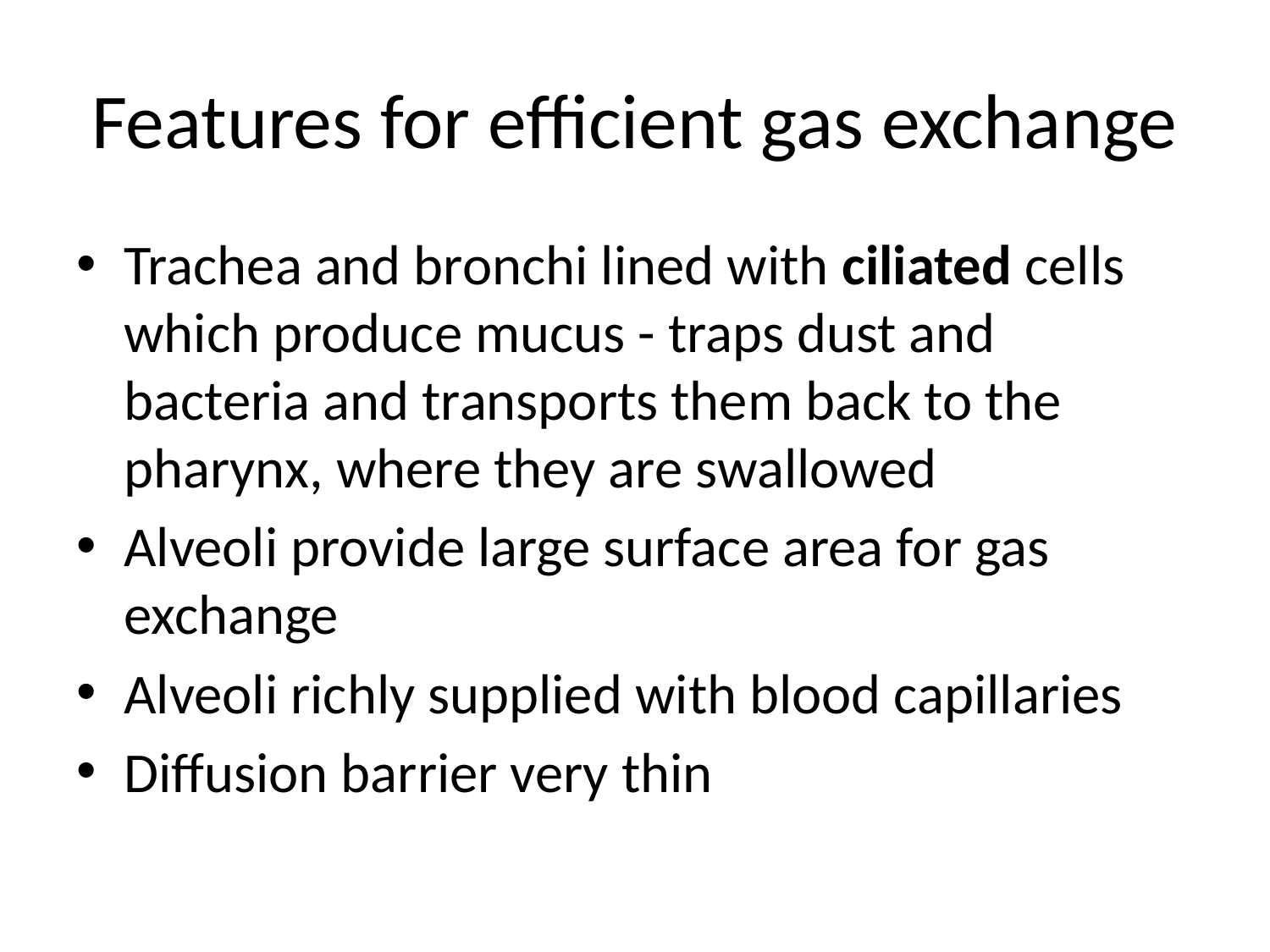

# Features for efficient gas exchange
Trachea and bronchi lined with ciliated cells which produce mucus - traps dust and bacteria and transports them back to the pharynx, where they are swallowed
Alveoli provide large surface area for gas exchange
Alveoli richly supplied with blood capillaries
Diffusion barrier very thin